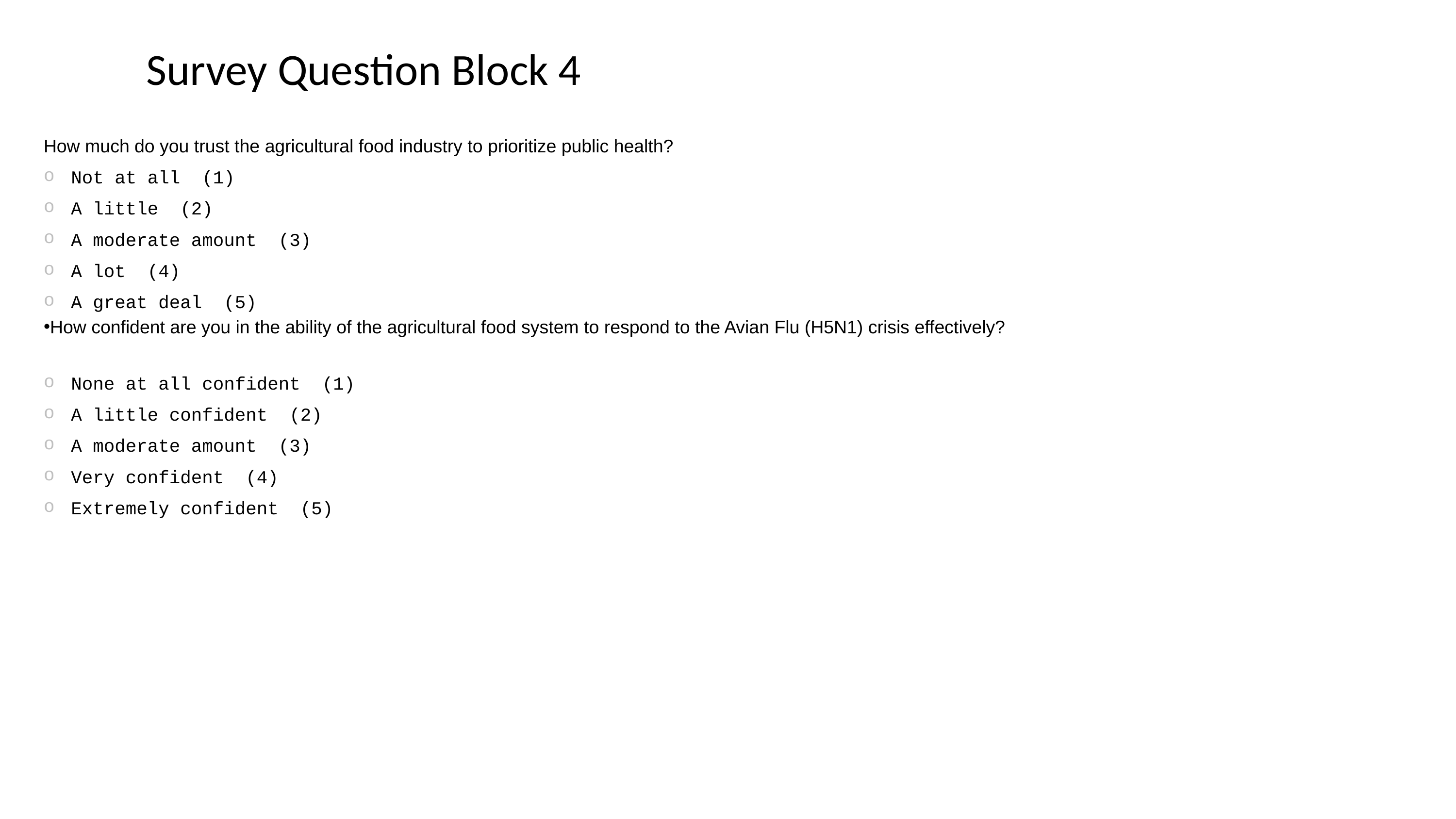

# Survey Question Block 4
How much do you trust the agricultural food industry to prioritize public health?
Not at all  (1)
A little  (2)
A moderate amount  (3)
A lot  (4)
A great deal  (5)
How confident are you in the ability of the agricultural food system to respond to the Avian Flu (H5N1) crisis effectively?
None at all confident  (1)
A little confident  (2)
A moderate amount  (3)
Very confident  (4)
Extremely confident  (5)